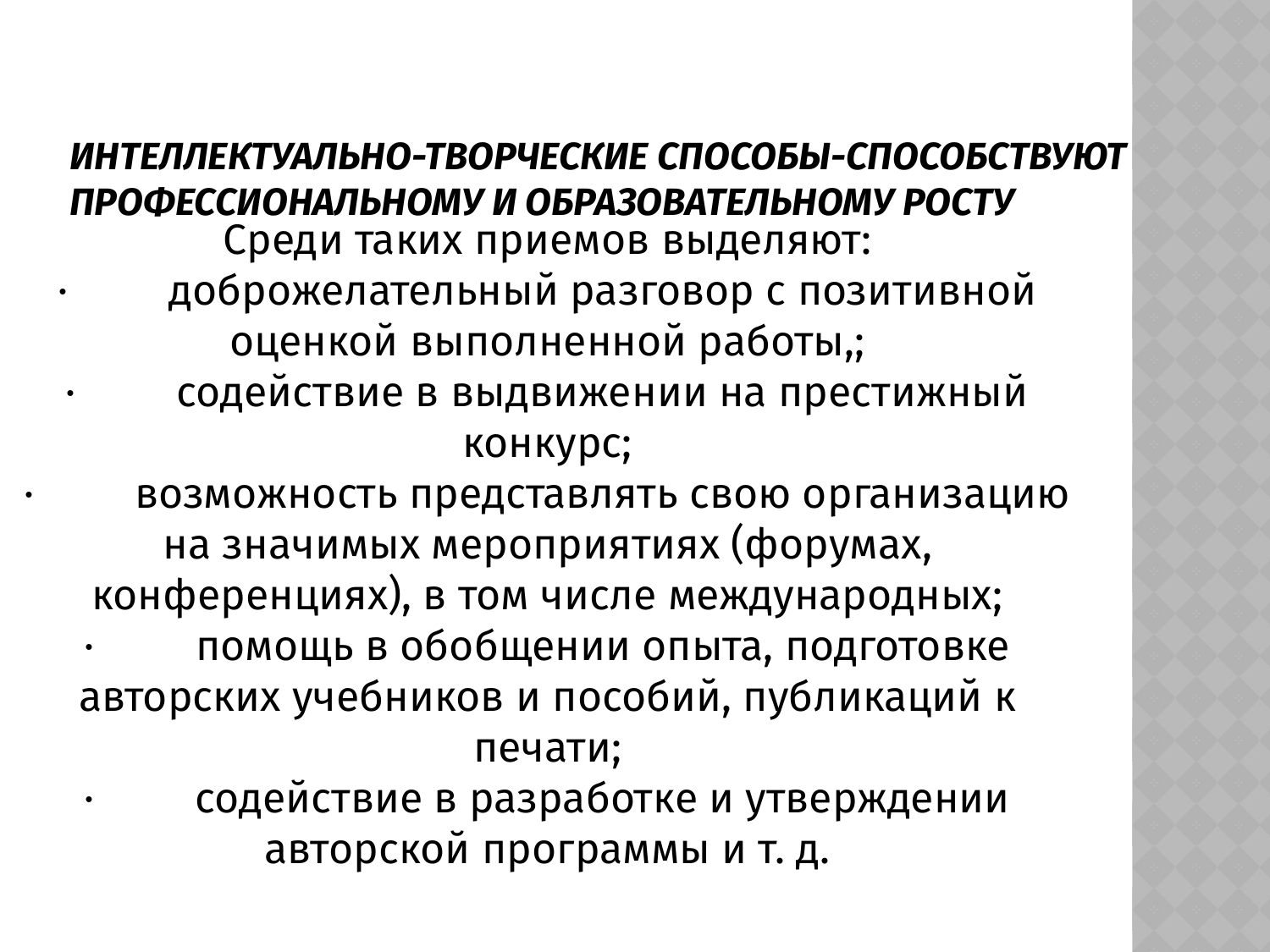

# Интеллектуально-творческие способы-способствуют профессиональному и образовательному росту
Среди таких приемов выделяют:
·         доброжелательный разговор с позитивной оценкой выполненной работы,;
·         содействие в выдвижении на престижный конкурс;
·         возможность представлять свою организацию на значимых мероприятиях (форумах, конференциях), в том числе международных;
·         помощь в обобщении опыта, подготовке авторских учебников и пособий, публикаций к печати;
·         содействие в разработке и утверждении авторской программы и т. д.